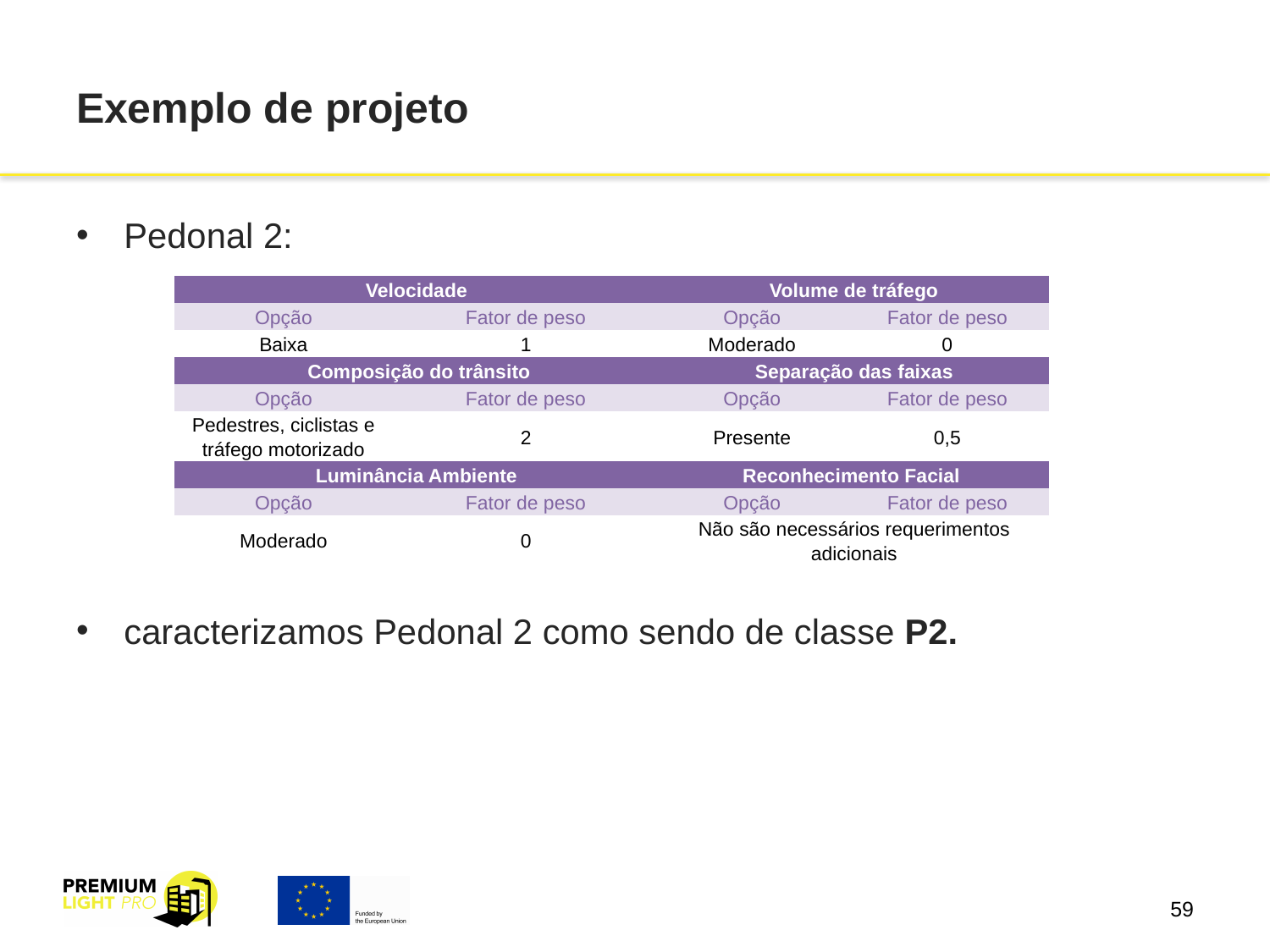

# Exemplo de projeto
Pedonal 2:

caracterizamos Pedonal 2 como sendo de classe P2.
| Velocidade |  | Volume de tráfego |  |
| --- | --- | --- | --- |
| Opção | Fator de peso | Opção | Fator de peso |
| Baixa | 1 | Moderado | 0 |
| Composição do trânsito |  | Separação das faixas |  |
| Opção | Fator de peso | Opção | Fator de peso |
| Pedestres, ciclistas e tráfego motorizado | 2 | Presente | 0,5 |
| Luminância Ambiente |  | Reconhecimento Facial |  |
| Opção | Fator de peso | Opção | Fator de peso |
| Moderado | 0 | Não são necessários requerimentos adicionais |  |